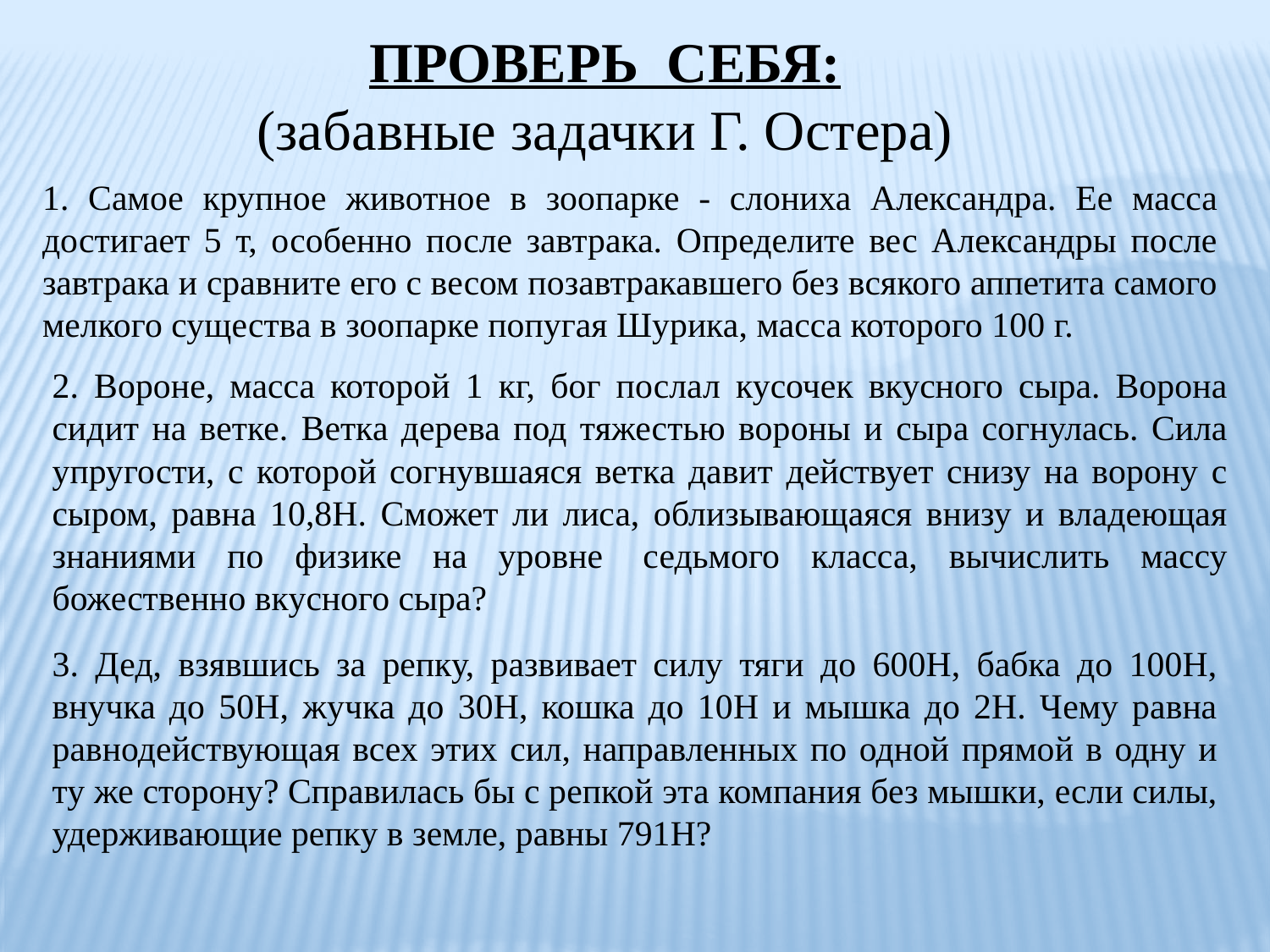

ПРОВЕРЬ  СЕБЯ:
(забавные задачки Г. Остера)

1. Самое крупное животное в зоопарке - слониха Александра. Ее масса достигает 5 т, особенно после завтрака. Определите вес Александры после завтрака и сравните его с весом позавтракавшего без всякого аппетита самого мелкого существа в зоопарке попугая Шурика, масса которого 100 г.
2. Вороне, масса которой 1 кг, бог послал кусочек вкусного сыра. Ворона сидит на ветке. Ветка дерева под тяжестью вороны и сыра согнулась. Сила упругости, с которой согнувшаяся ветка давит действует снизу на ворону с сыром, равна 10,8Н. Сможет ли лиса, облизывающаяся внизу и владеющая знаниями по физике на уровне  седьмого класса, вычислить массу божественно вкусного сыра?
3. Дед, взявшись за репку, развивает силу тяги до 600Н, бабка до 100Н, внучка до 50Н, жучка до 30Н, кошка до 10Н и мышка до 2Н. Чему равна равнодействующая всех этих сил, направленных по одной прямой в одну и ту же сторону? Справилась бы с репкой эта компания без мышки, если силы, удерживающие репку в земле, равны 791Н?